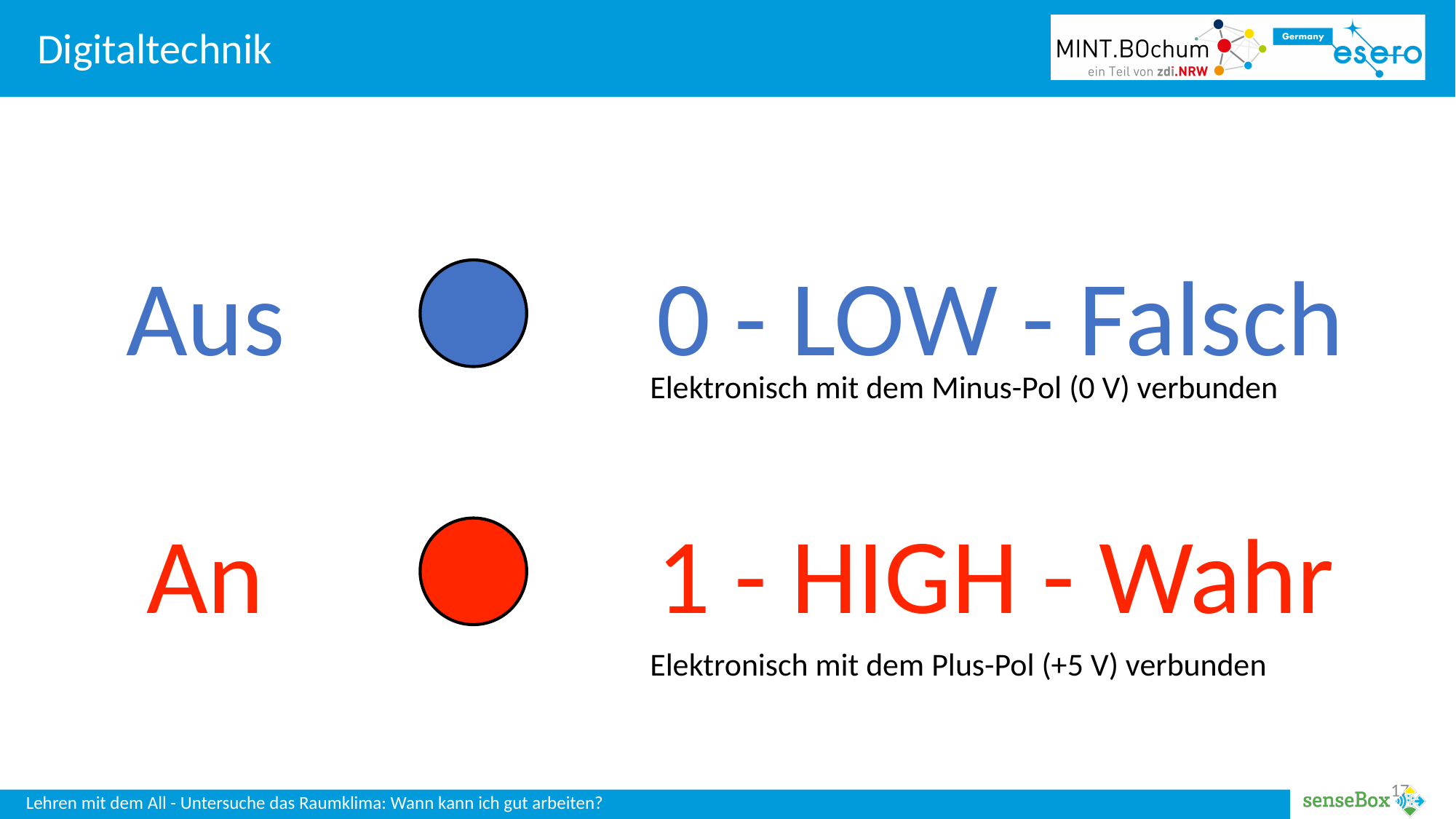

# Digitaltechnik
Aus
0 - LOW - Falsch

Elektronisch mit dem Minus-Pol (0 V) verbunden
An
1 - HIGH - Wahr

Elektronisch mit dem Plus-Pol (+5 V) verbunden